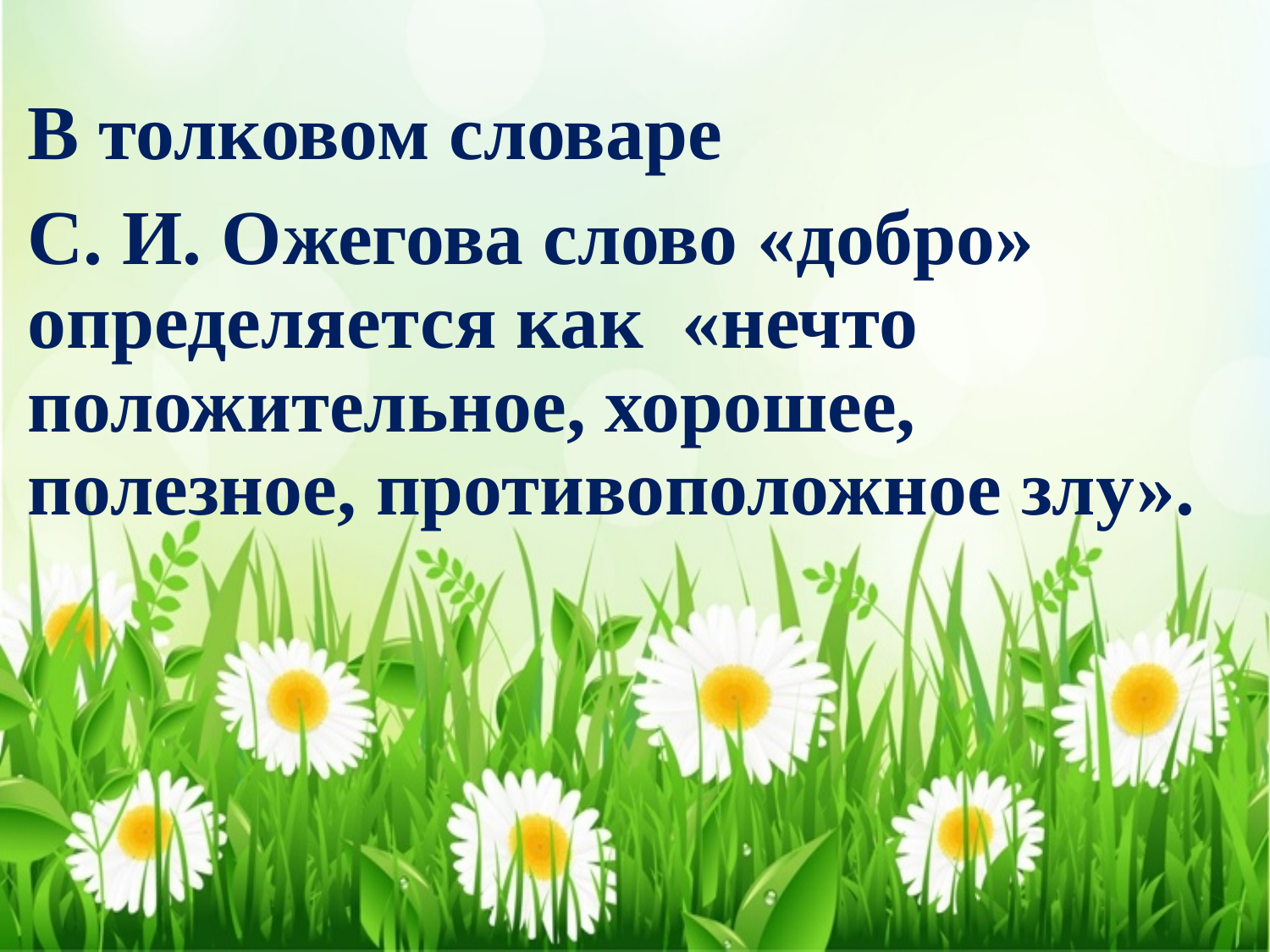

В толковом словаре
С. И. Ожегова слово «добро» определяется как  «нечто положительное, хорошее, полезное, противоположное злу».